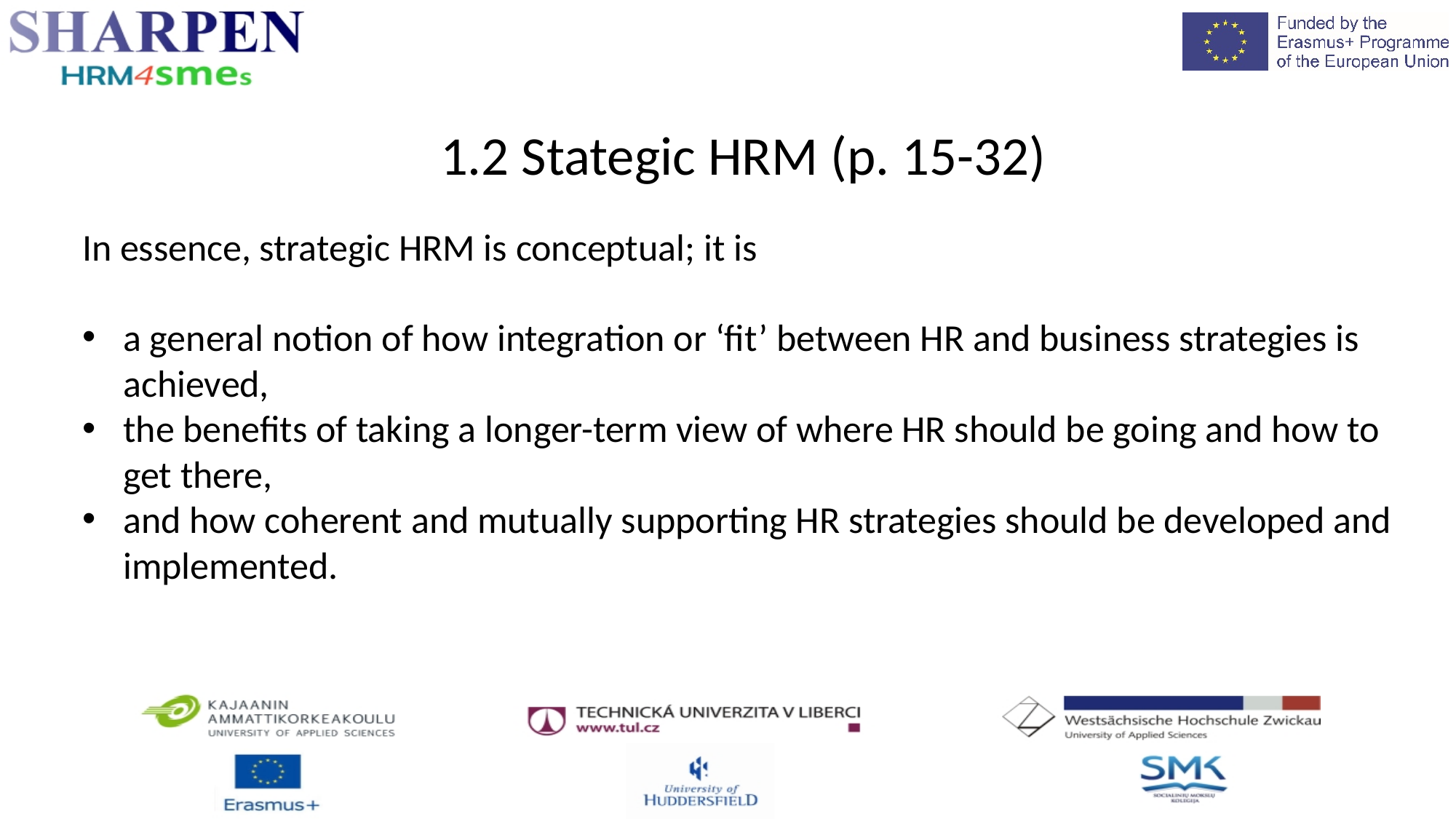

1.2 Stategic HRM (p. 15-32)
In essence, strategic HRM is conceptual; it is

a general notion of how integration or ‘fit’ between HR and business strategies is achieved,
the benefits of taking a longer-term view of where HR should be going and how to get there,
and how coherent and mutually supporting HR strategies should be developed and implemented.